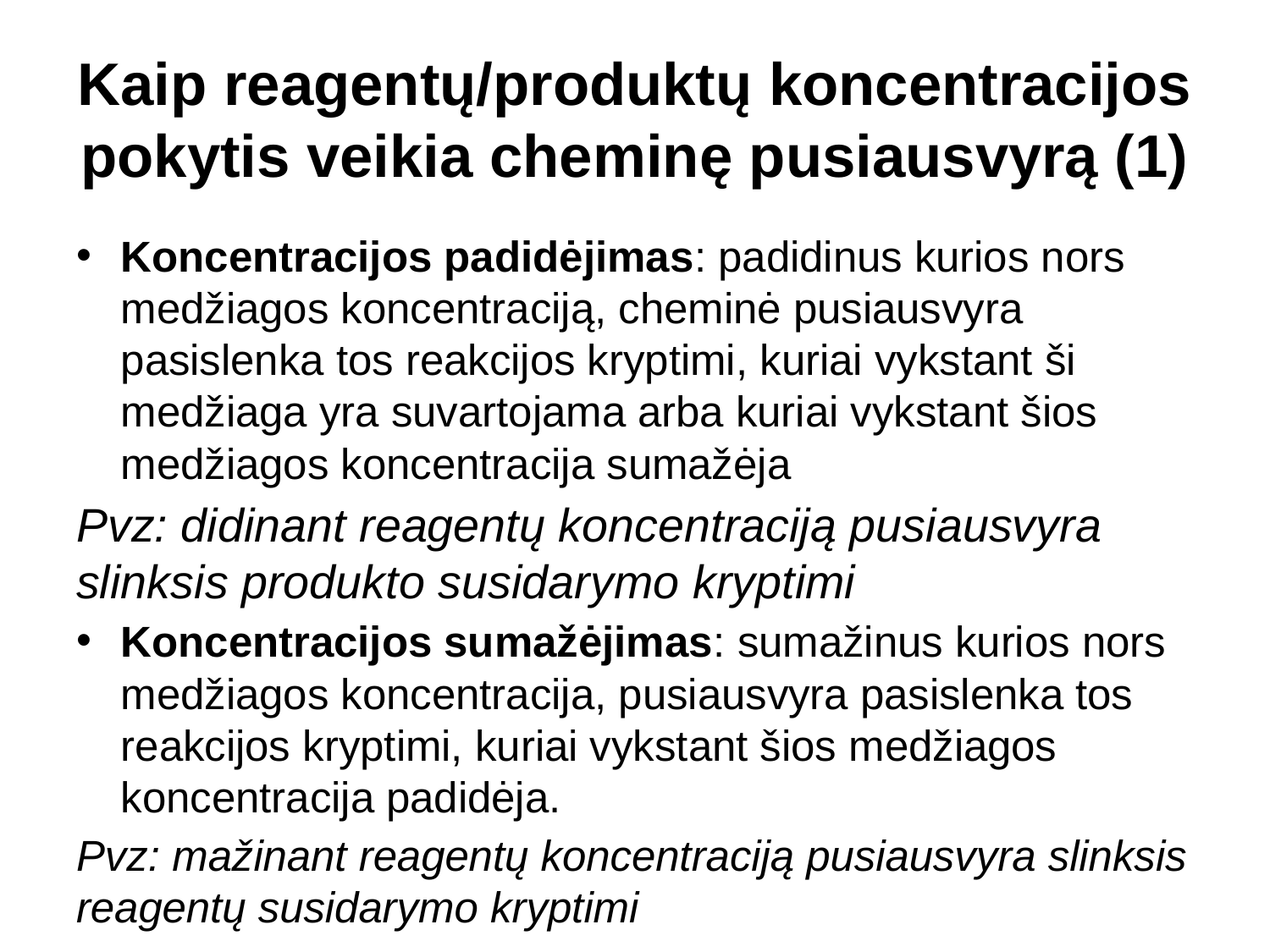

# Kaip reagentų/produktų koncentracijos pokytis veikia cheminę pusiausvyrą (1)
Koncentracijos padidėjimas: padidinus kurios nors medžiagos koncentraciją, cheminė pusiausvyra pasislenka tos reakcijos kryptimi, kuriai vykstant ši medžiaga yra suvartojama arba kuriai vykstant šios medžiagos koncentracija sumažėja
Pvz: didinant reagentų koncentraciją pusiausvyra slinksis produkto susidarymo kryptimi
Koncentracijos sumažėjimas: sumažinus kurios nors medžiagos koncentracija, pusiausvyra pasislenka tos reakcijos kryptimi, kuriai vykstant šios medžiagos koncentracija padidėja.
Pvz: mažinant reagentų koncentraciją pusiausvyra slinksis reagentų susidarymo kryptimi